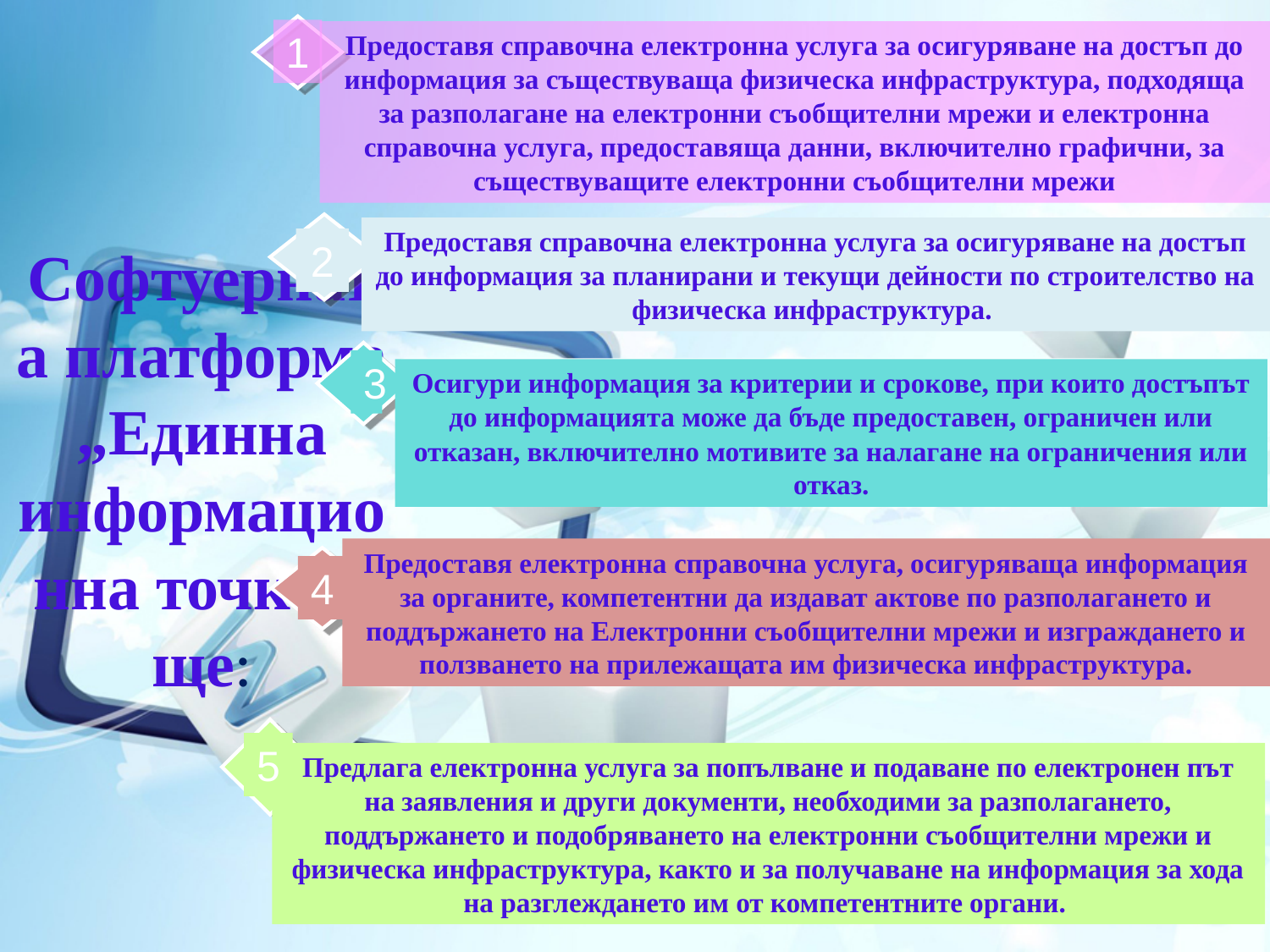

1
Предоставя справочна електронна услуга за осигуряване на достъп до информация за съществуваща физическа инфраструктура, подходяща за разполагане на електронни съобщителни мрежи и електронна справочна услуга, предоставяща данни, включително графични, за съществуващите електронни съобщителни мрежи

# Софтуерната платформа „Единна информационна точка“ ще:

Предоставя справочна електронна услуга за осигуряване на достъп до информация за планирани и текущи дейности по строителство на физическа инфраструктура.
2

3

Осигури информация за критерии и срокове, при които достъпът до информацията може да бъде предоставен, ограничен или отказан, включително мотивите за налагане на ограничения или отказ.
Предоставя електронна справочна услуга, осигуряваща информация за органите, компетентни да издават актове по разполагането и поддържането на Електронни съобщителни мрежи и изграждането и ползването на прилежащата им физическа инфраструктура.

4

5
Предлага електронна услуга за попълване и подаване по електронен път на заявления и други документи, необходими за разполагането, поддържането и подобряването на електронни съобщителни мрежи и физическа инфраструктура, както и за получаване на информация за хода на разглеждането им от компетентните органи.
8